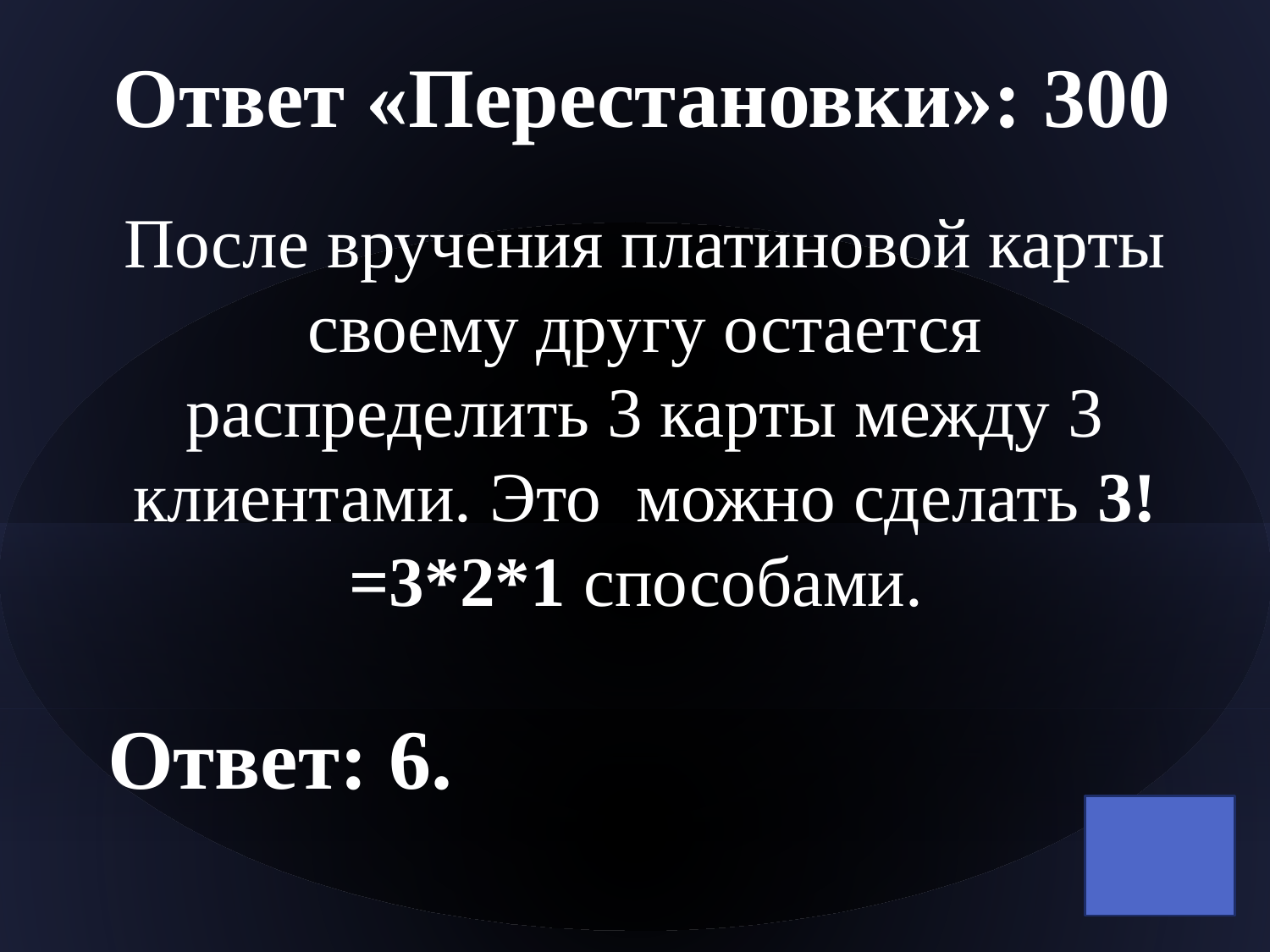

Ответ «Перестановки»: 300
После вручения платиновой карты своему другу остается распределить 3 карты между 3 клиентами. Это  можно сделать 3!=3*2*1 способами.

Ответ: 6.